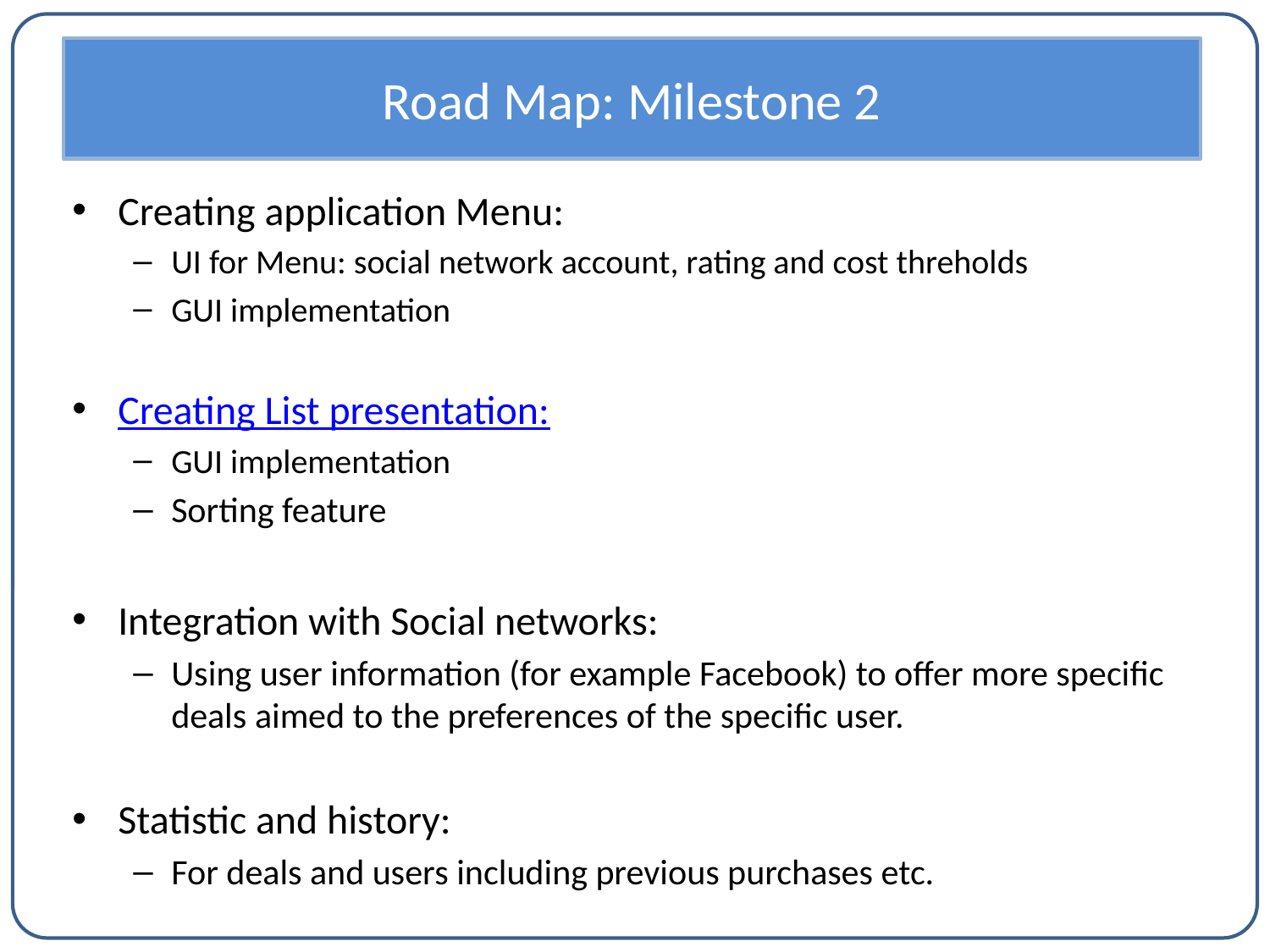

# Road Map: Milestone 2
Creating application Menu:
UI for Menu: social network account, rating and cost threholds
GUI implementation

Creating List presentation:
GUI implementation
Sorting feature

Integration with Social networks:
Using user information (for example Facebook) to offer more specific deals aimed to the preferences of the specific user.

Statistic and history:
For deals and users including previous purchases etc.